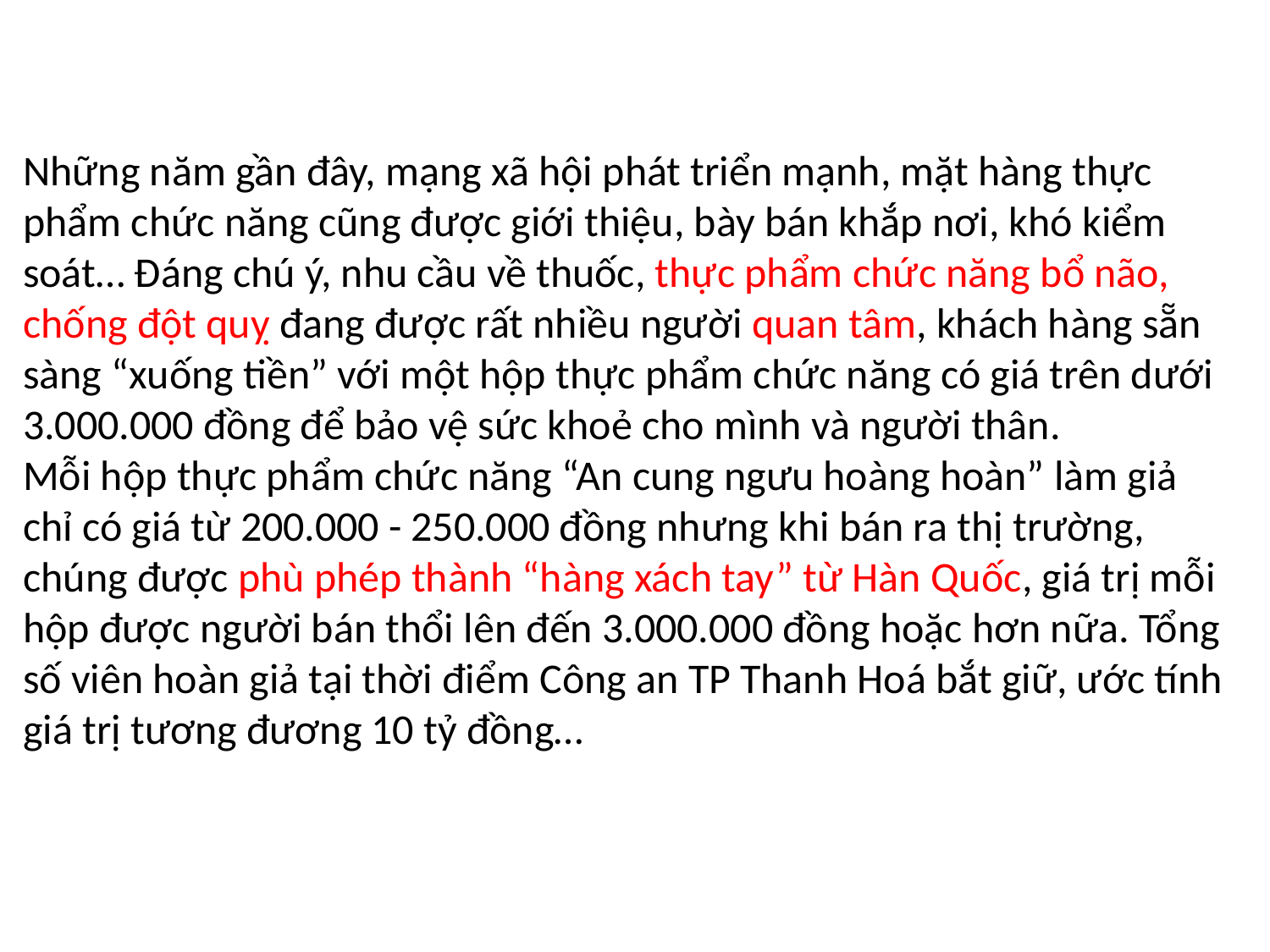

Những năm gần đây, mạng xã hội phát triển mạnh, mặt hàng thực phẩm chức năng cũng được giới thiệu, bày bán khắp nơi, khó kiểm soát… Đáng chú ý, nhu cầu về thuốc, thực phẩm chức năng bổ não, chống đột quỵ đang được rất nhiều người quan tâm, khách hàng sẵn sàng “xuống tiền” với một hộp thực phẩm chức năng có giá trên dưới 3.000.000 đồng để bảo vệ sức khoẻ cho mình và người thân.
Mỗi hộp thực phẩm chức năng “An cung ngưu hoàng hoàn” làm giả chỉ có giá từ 200.000 - 250.000 đồng nhưng khi bán ra thị trường, chúng được phù phép thành “hàng xách tay” từ Hàn Quốc, giá trị mỗi hộp được người bán thổi lên đến 3.000.000 đồng hoặc hơn nữa. Tổng số viên hoàn giả tại thời điểm Công an TP Thanh Hoá bắt giữ, ước tính giá trị tương đương 10 tỷ đồng…